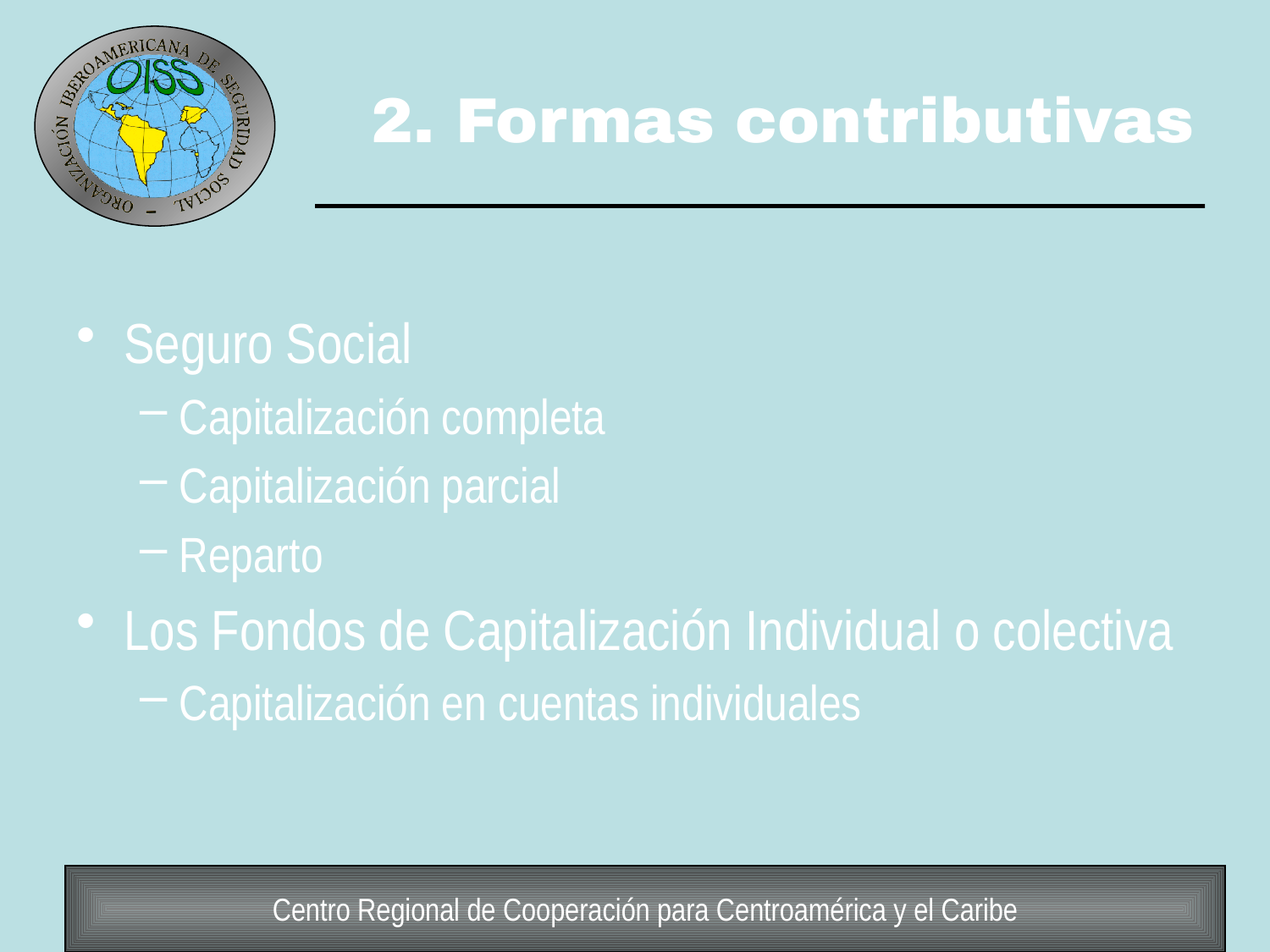

# 2. Formas contributivas

Seguro Social
Capitalización completa
Capitalización parcial
Reparto
Los Fondos de Capitalización Individual o colectiva
Capitalización en cuentas individuales